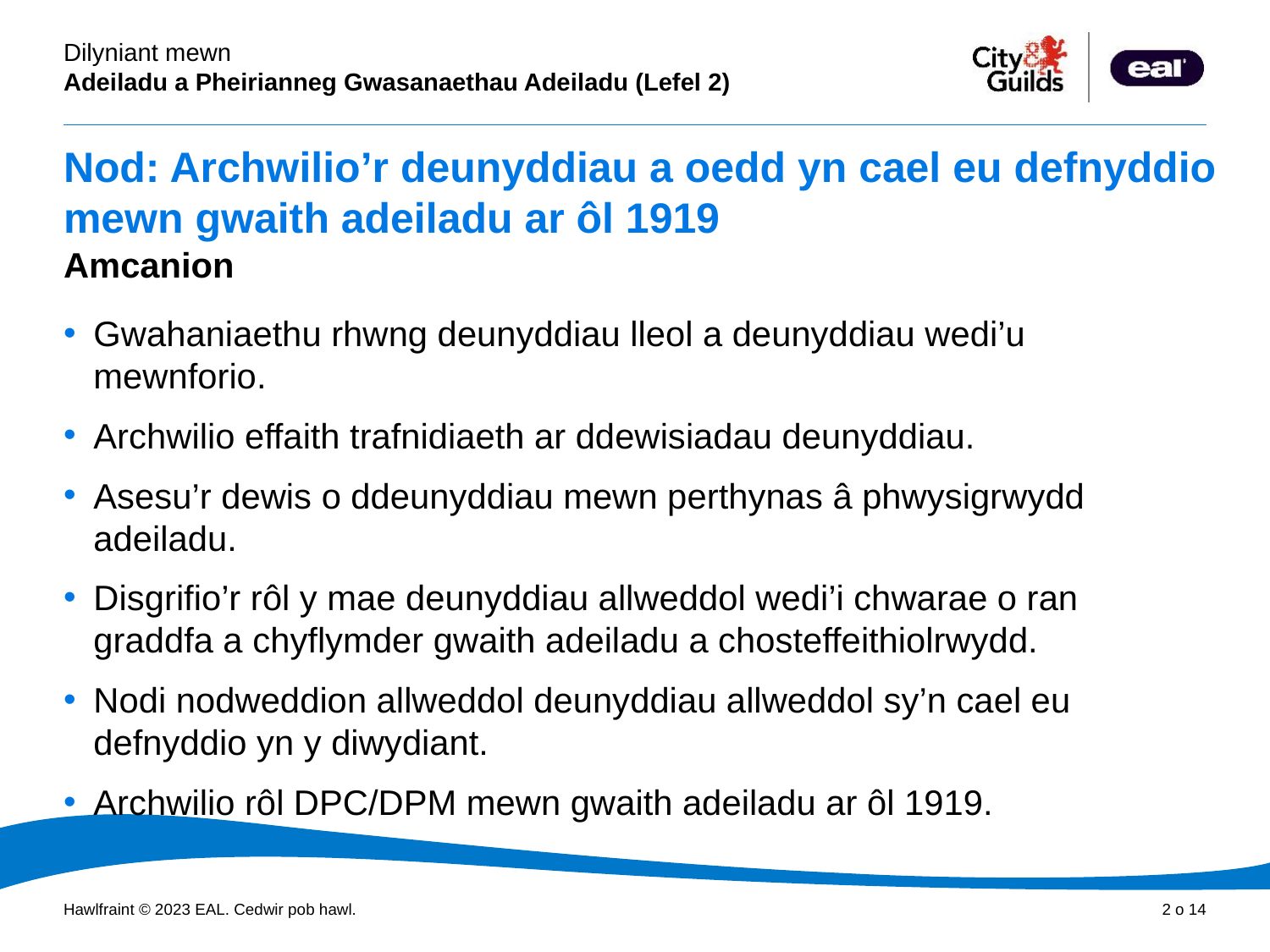

# Nod: Archwilio’r deunyddiau a oedd yn cael eu defnyddio mewn gwaith adeiladu ar ôl 1919
Amcanion
Gwahaniaethu rhwng deunyddiau lleol a deunyddiau wedi’u mewnforio.
Archwilio effaith trafnidiaeth ar ddewisiadau deunyddiau.
Asesu’r dewis o ddeunyddiau mewn perthynas â phwysigrwydd adeiladu.
Disgrifio’r rôl y mae deunyddiau allweddol wedi’i chwarae o ran graddfa a chyflymder gwaith adeiladu a chosteffeithiolrwydd.
Nodi nodweddion allweddol deunyddiau allweddol sy’n cael eu defnyddio yn y diwydiant.
Archwilio rôl DPC/DPM mewn gwaith adeiladu ar ôl 1919.